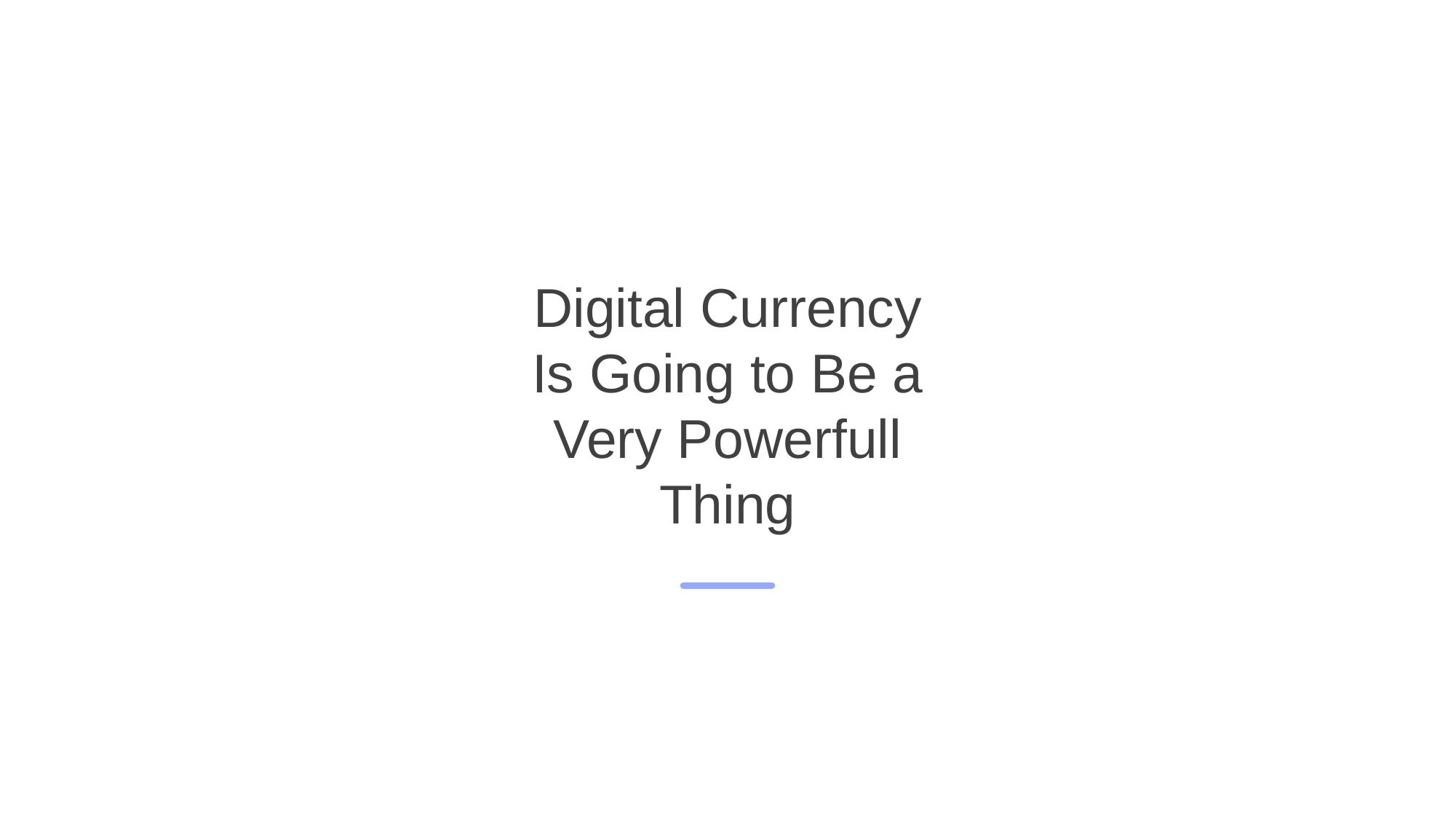

Digital Currency
Is Going to Be a
Very Powerfull Thing